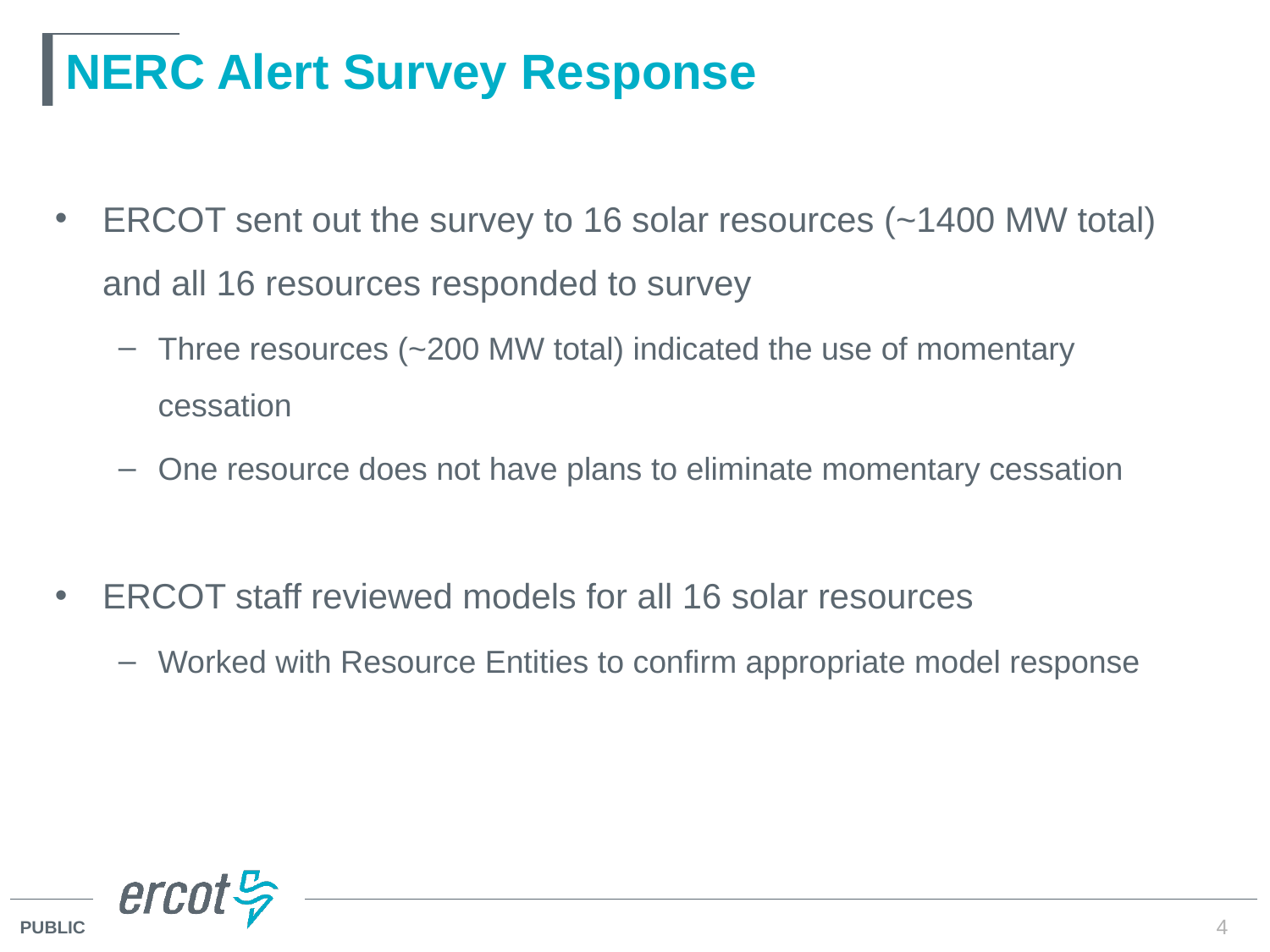

# NERC Alert Survey Response
ERCOT sent out the survey to 16 solar resources (~1400 MW total) and all 16 resources responded to survey
Three resources (~200 MW total) indicated the use of momentary cessation
One resource does not have plans to eliminate momentary cessation

ERCOT staff reviewed models for all 16 solar resources
Worked with Resource Entities to confirm appropriate model response

4